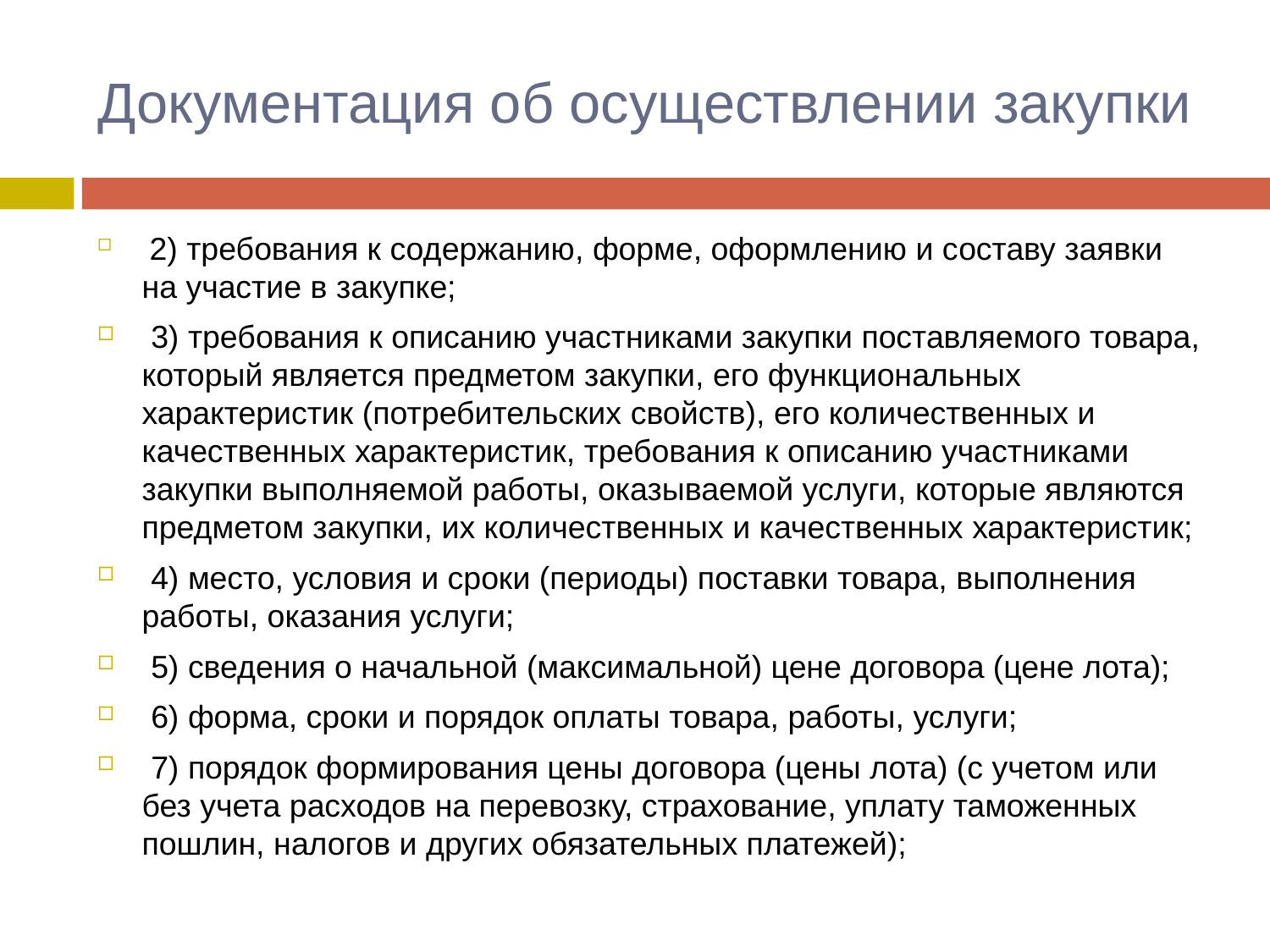

# Документация об осуществлении закупки
 2) требования к содержанию, форме, оформлению и составу заявки на участие в закупке;
 3) требования к описанию участниками закупки поставляемого товара, который является предметом закупки, его функциональных характеристик (потребительских свойств), его количественных и качественных характеристик, требования к описанию участниками закупки выполняемой работы, оказываемой услуги, которые являются предметом закупки, их количественных и качественных характеристик;
 4) место, условия и сроки (периоды) поставки товара, выполнения работы, оказания услуги;
 5) сведения о начальной (максимальной) цене договора (цене лота);
 6) форма, сроки и порядок оплаты товара, работы, услуги;
 7) порядок формирования цены договора (цены лота) (с учетом или без учета расходов на перевозку, страхование, уплату таможенных пошлин, налогов и других обязательных платежей);